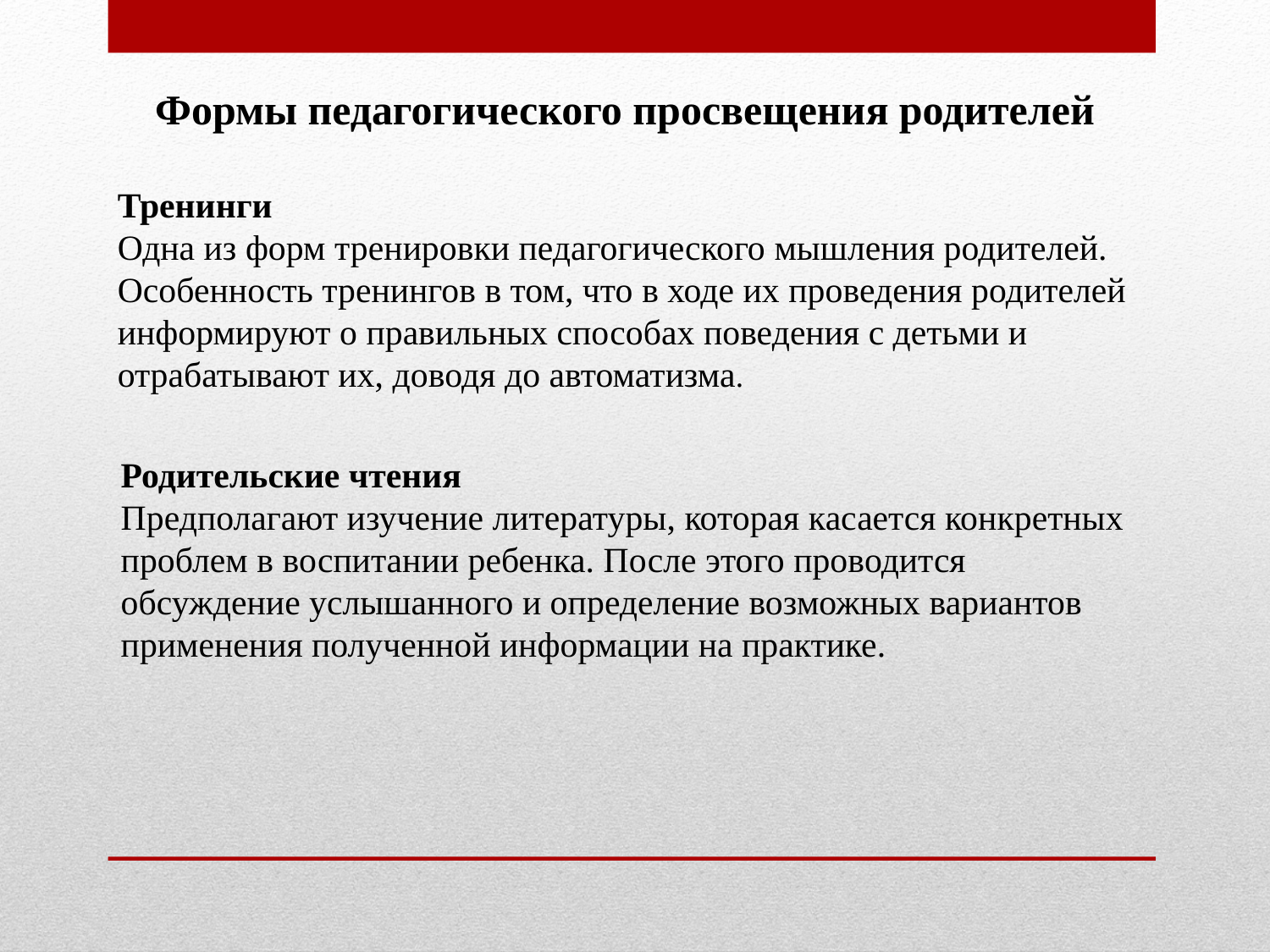

Формы педагогического просвещения родителей
Тренинги
Одна из форм тренировки педагогического мышления родителей. Особенность тренингов в том, что в ходе их проведения родителей информируют о правильных способах поведения с детьми и отрабатывают их, доводя до автоматизма.
Родительские чтения
Предполагают изучение литературы, которая касается конкретных проблем в воспитании ребенка. После этого проводится обсуждение услышанного и определение возможных вариантов применения полученной информации на практике.